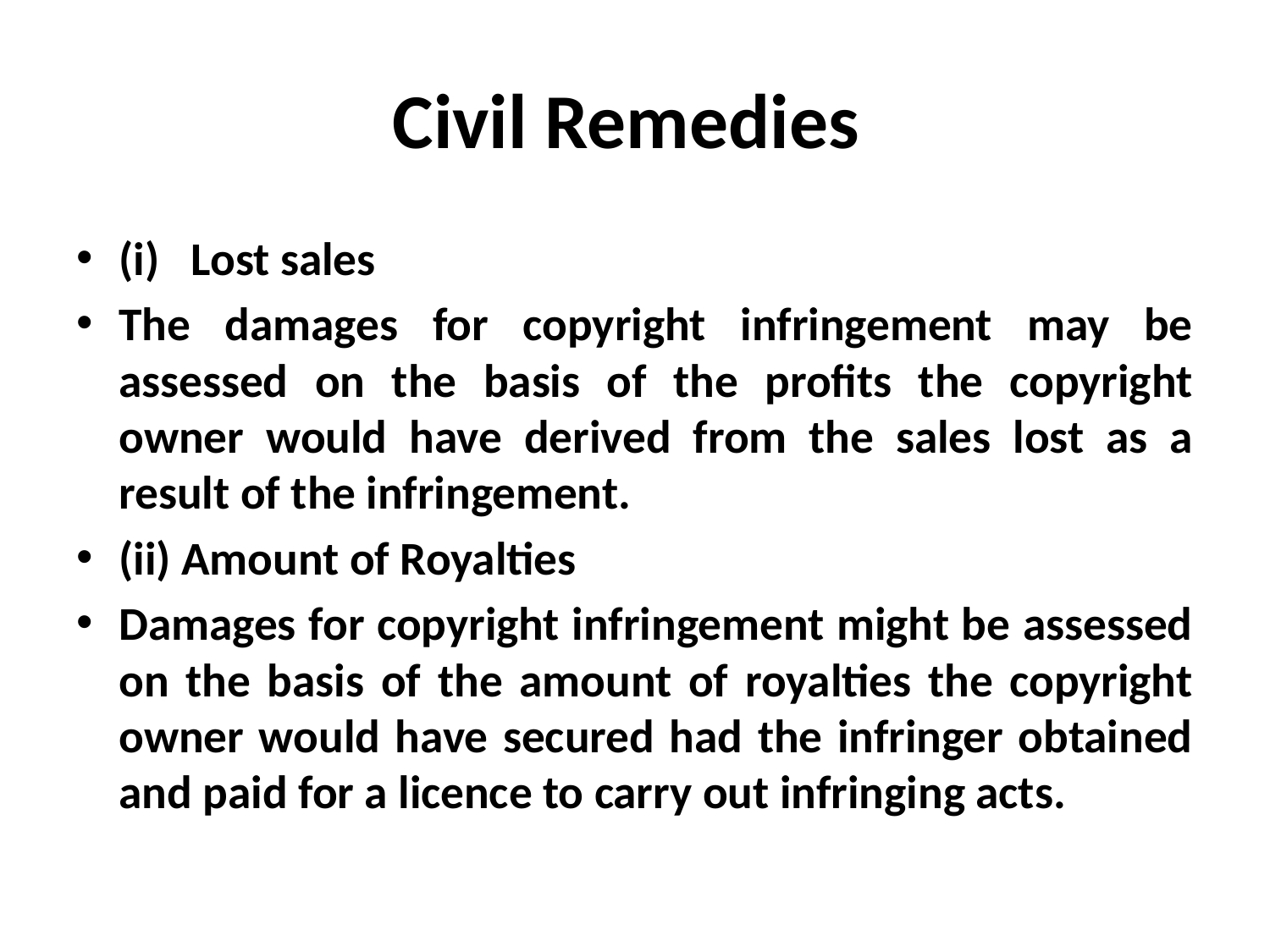

# Civil Remedies
(i)   Lost sales
The damages for copyright infringement may be assessed on the basis of the profits the copyright owner would have derived from the sales lost as a result of the infringement.
(ii) Amount of Royalties
Damages for copyright infringement might be assessed on the basis of the amount of royalties the copyright owner would have secured had the infringer obtained and paid for a licence to carry out infringing acts.